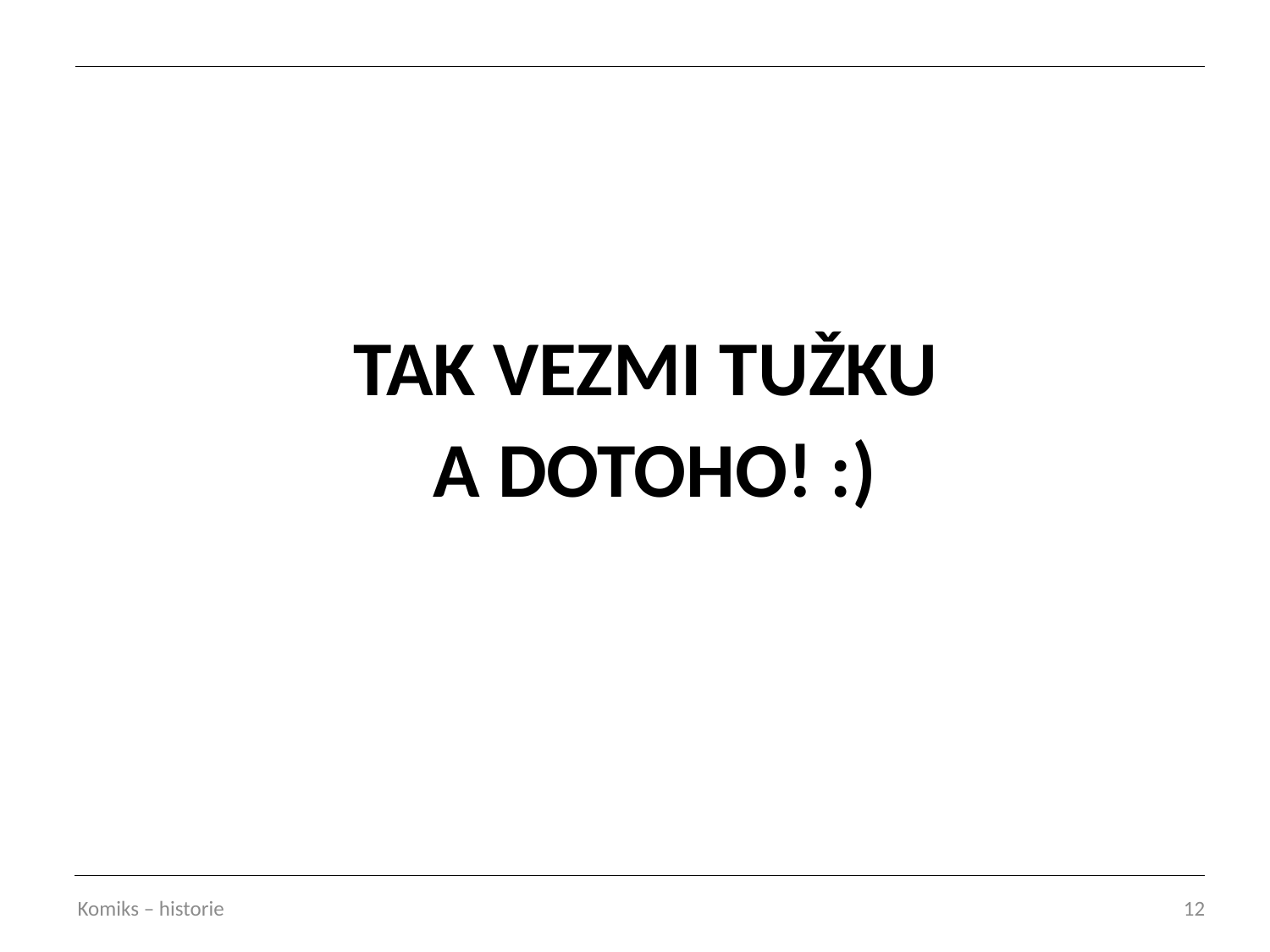

TAK VEZMI TUŽKU
 A DOTOHO! :)

Komiks – historie
12